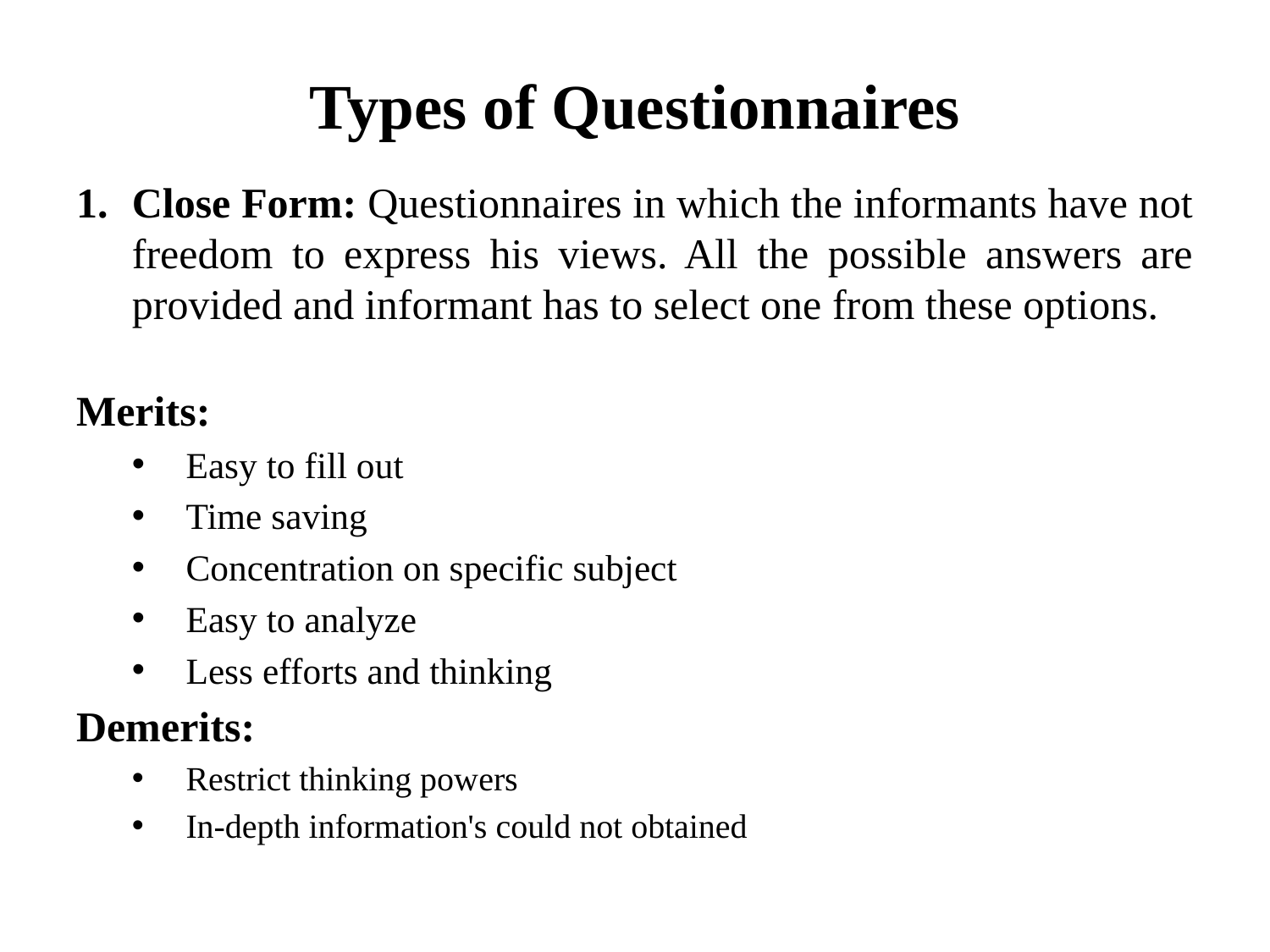

# Types of Questionnaires
Close Form: Questionnaires in which the informants have not freedom to express his views. All the possible answers are provided and informant has to select one from these options.

Merits:
Easy to fill out
Time saving
Concentration on specific subject
Easy to analyze
Less efforts and thinking
Demerits:
Restrict thinking powers
In-depth information's could not obtained